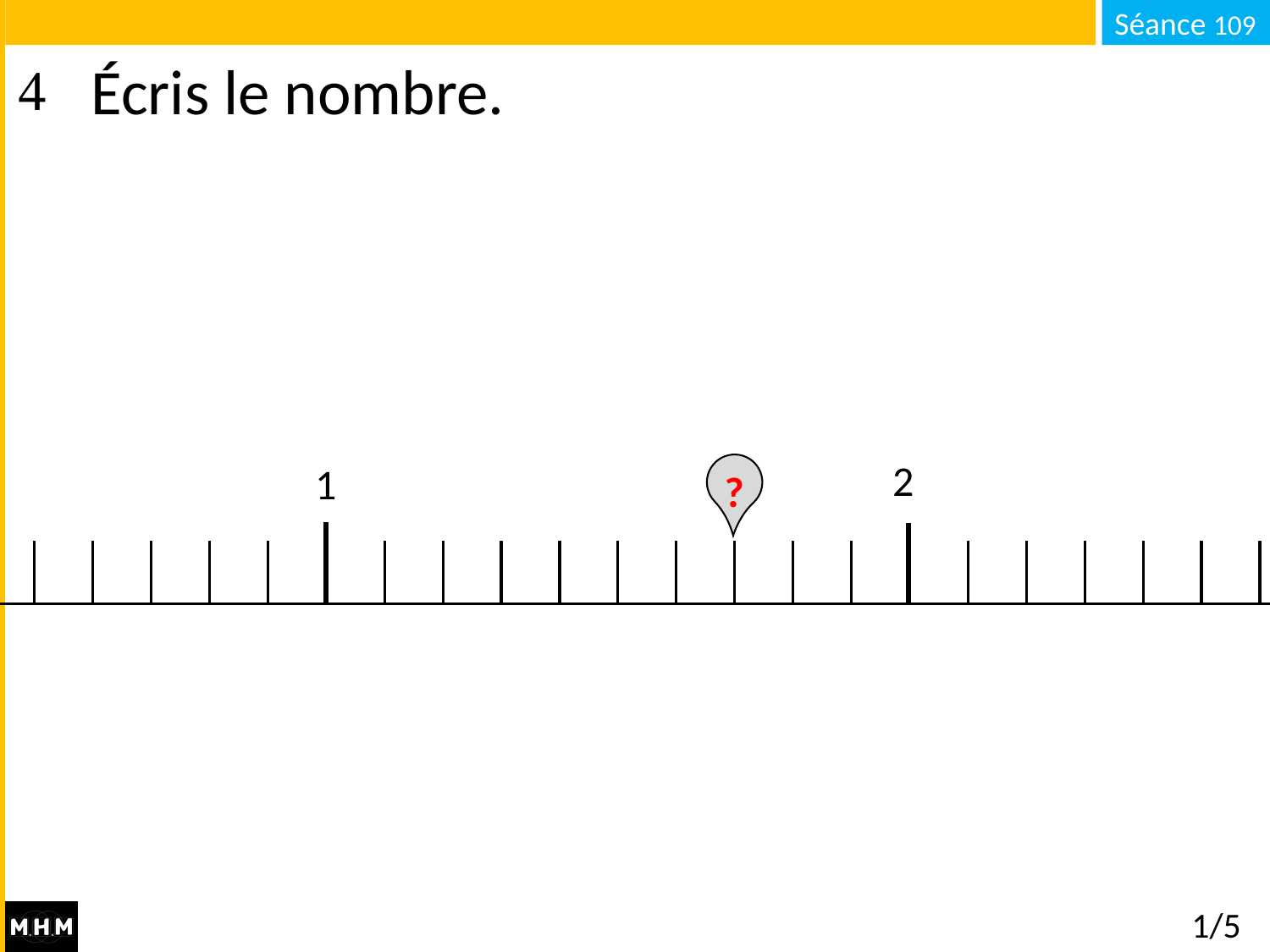

# Écris le nombre.
2
1

?
1/5